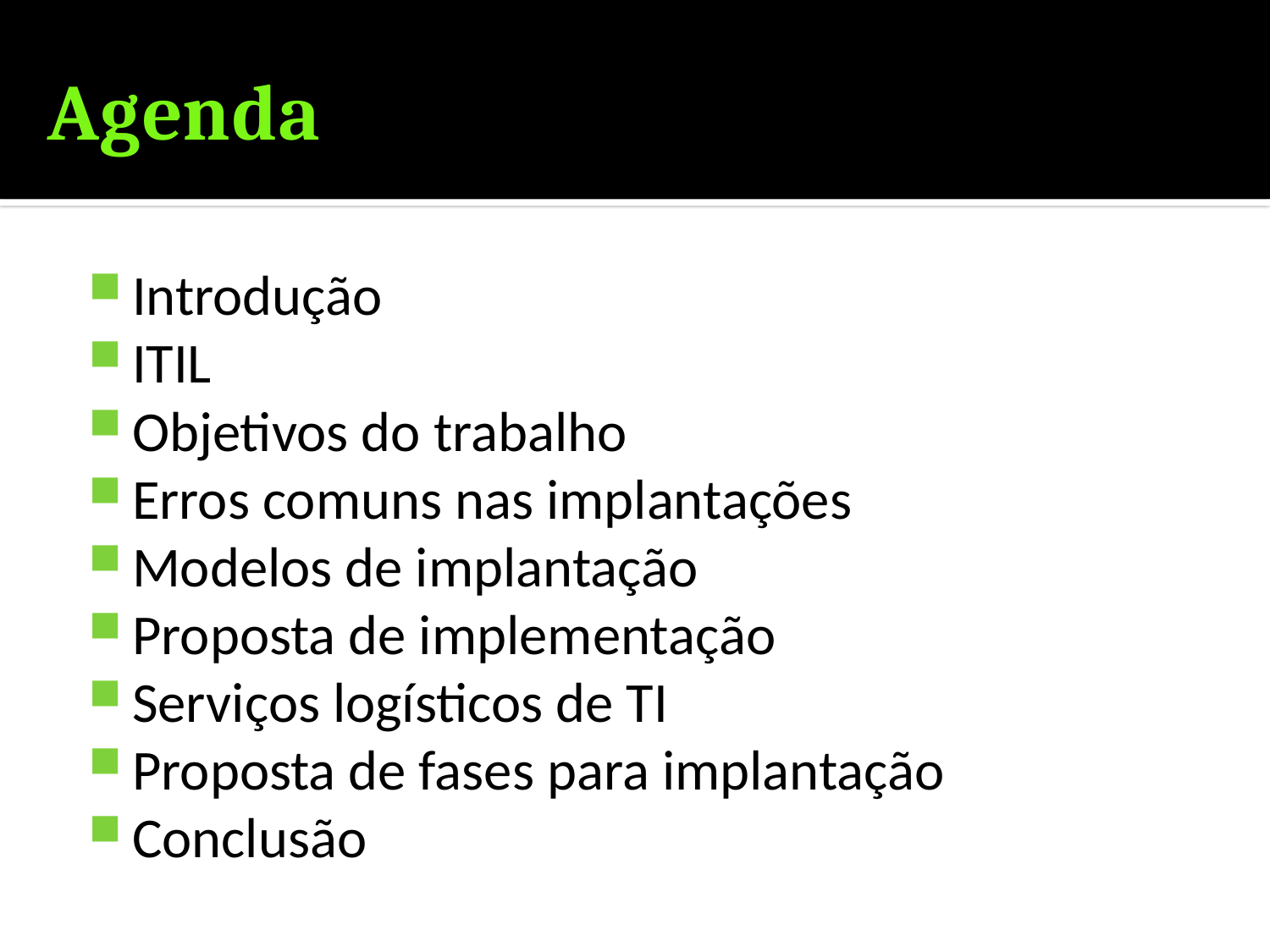

# Agenda
Introdução
ITIL
Objetivos do trabalho
Erros comuns nas implantações
Modelos de implantação
Proposta de implementação
Serviços logísticos de TI
Proposta de fases para implantação
Conclusão